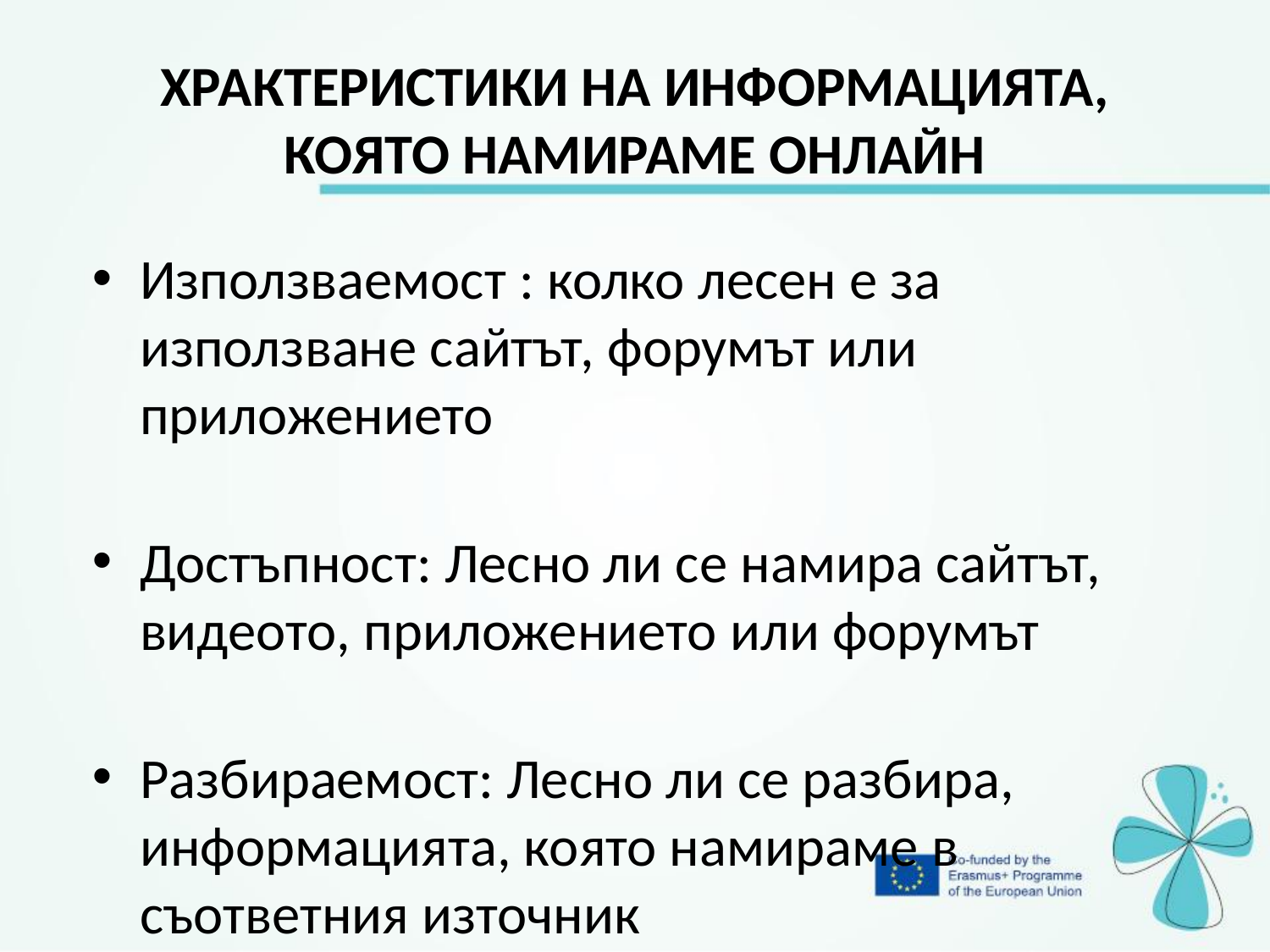

# ХРАКТЕРИСТИКИ НА ИНФОРМАЦИЯТА, КОЯТО НАМИРАМЕ ОНЛАЙН
Използваемост : колко лесен е за използване сайтът, форумът или приложението

Достъпност: Лесно ли се намира сайтът, видеото, приложението или форумът

Разбираемост: Лесно ли се разбира, информацията, която намираме в съответния източник